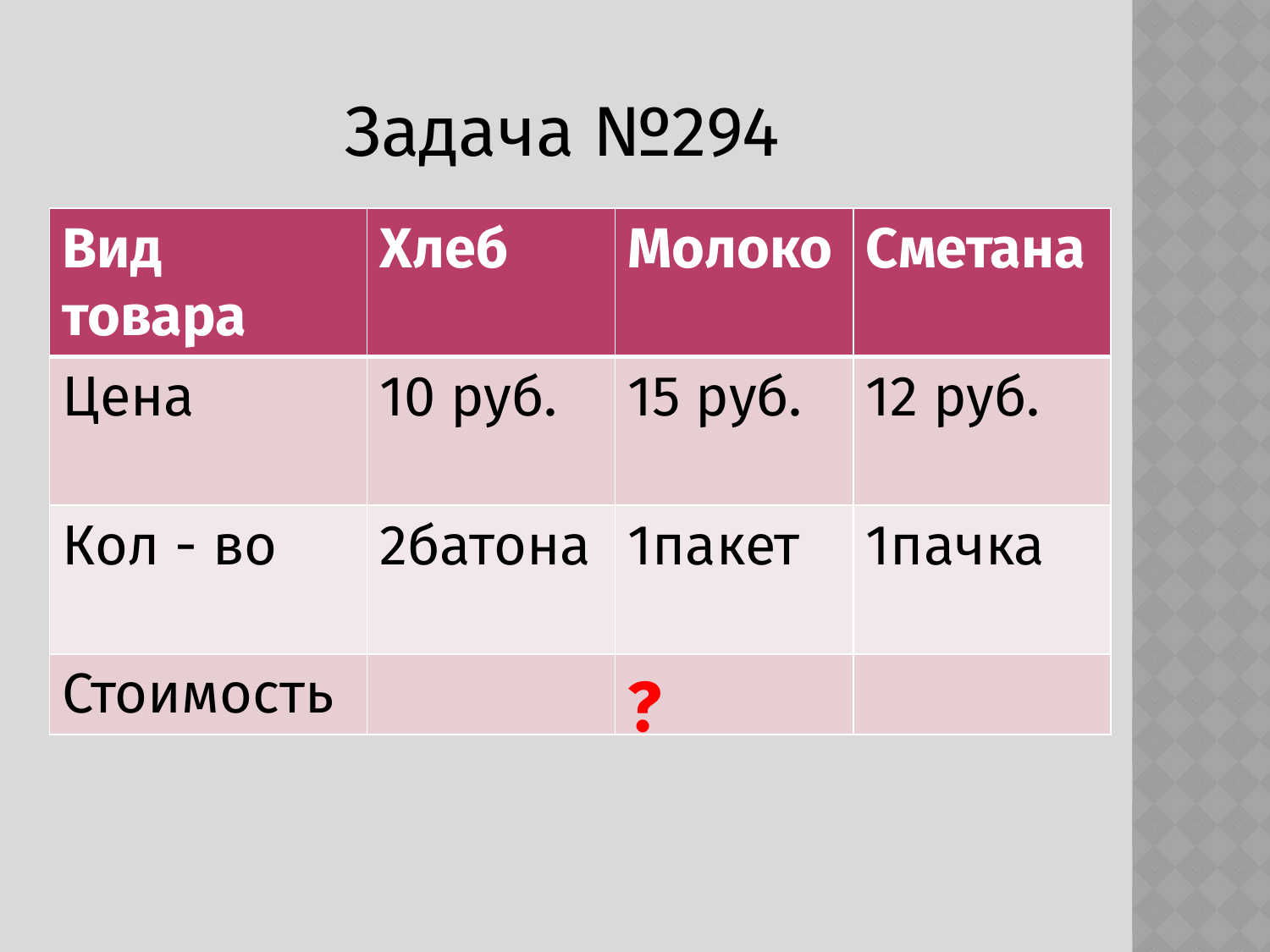

Задача №294
| Вид товара | Хлеб | Молоко | Сметана |
| --- | --- | --- | --- |
| Цена | 10 руб. | 15 руб. | 12 руб. |
| Кол - во | 2батона | 1пакет | 1пачка |
| Стоимость |  |  |  |
?